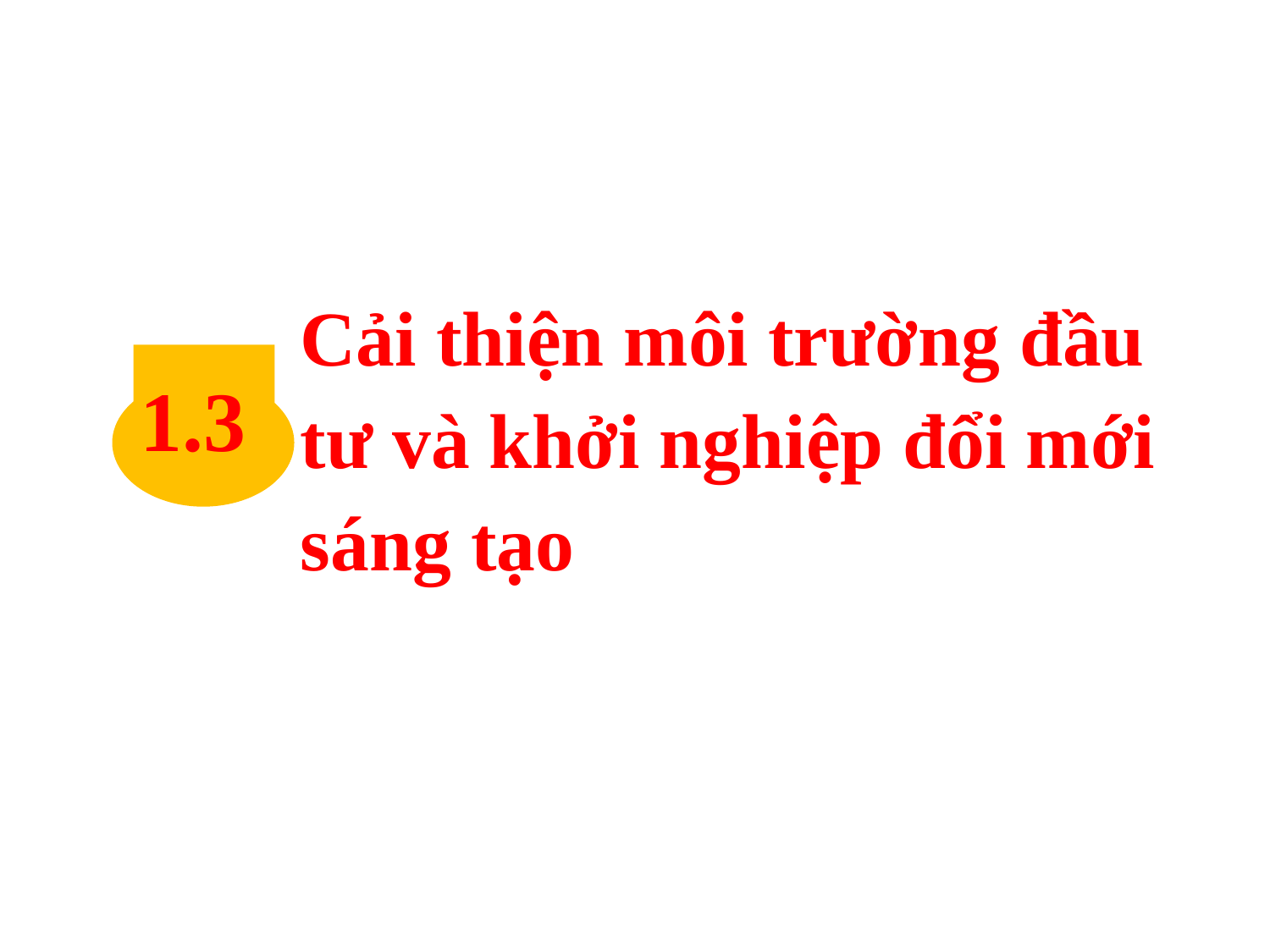

Cải thiện môi trường đầu tư và khởi nghiệp đổi mới sáng tạo
1.3